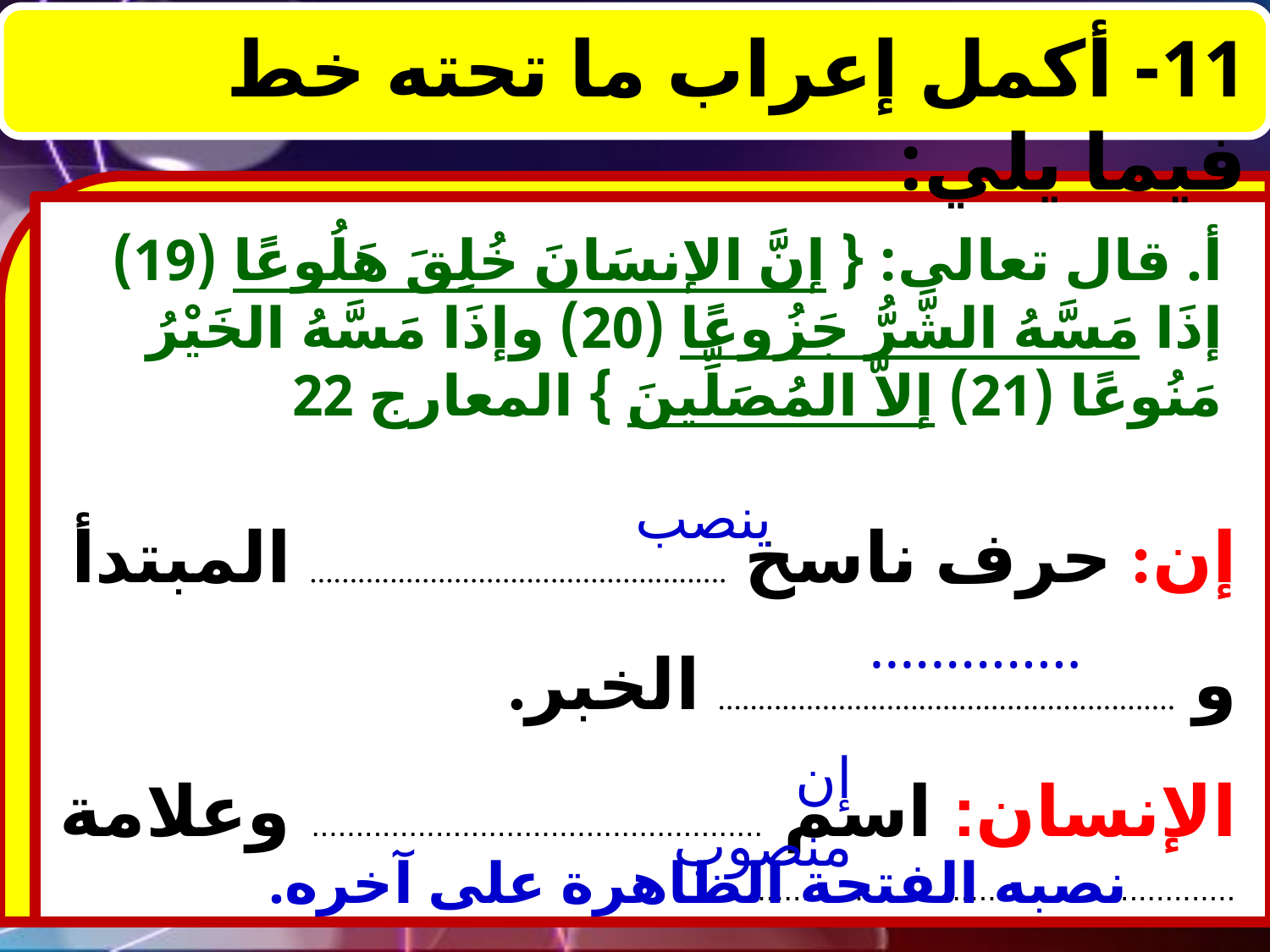

11- أكمل إعراب ما تحته خط فيما يلي:

أ. قال تعالى: { إنَّ الإنسَانَ خُلِقَ هَلُوعًا (19) إذَا مَسَّهُ الشَّرُّ جَزُوعًا (20) وإذَا مَسَّهُ الخَيْرُ مَنُوعًا (21) إلاَّ المُصَلِّينَ } المعارج 22
إن: حرف ناسخ .................................................... المبتدأ و ......................................................... الخبر.
الإنسان: اسم ................................................... وعلامة ..............................................................
ينصب
..............
إن منصوب
نصبه الفتحة الظاهرة على آخره.